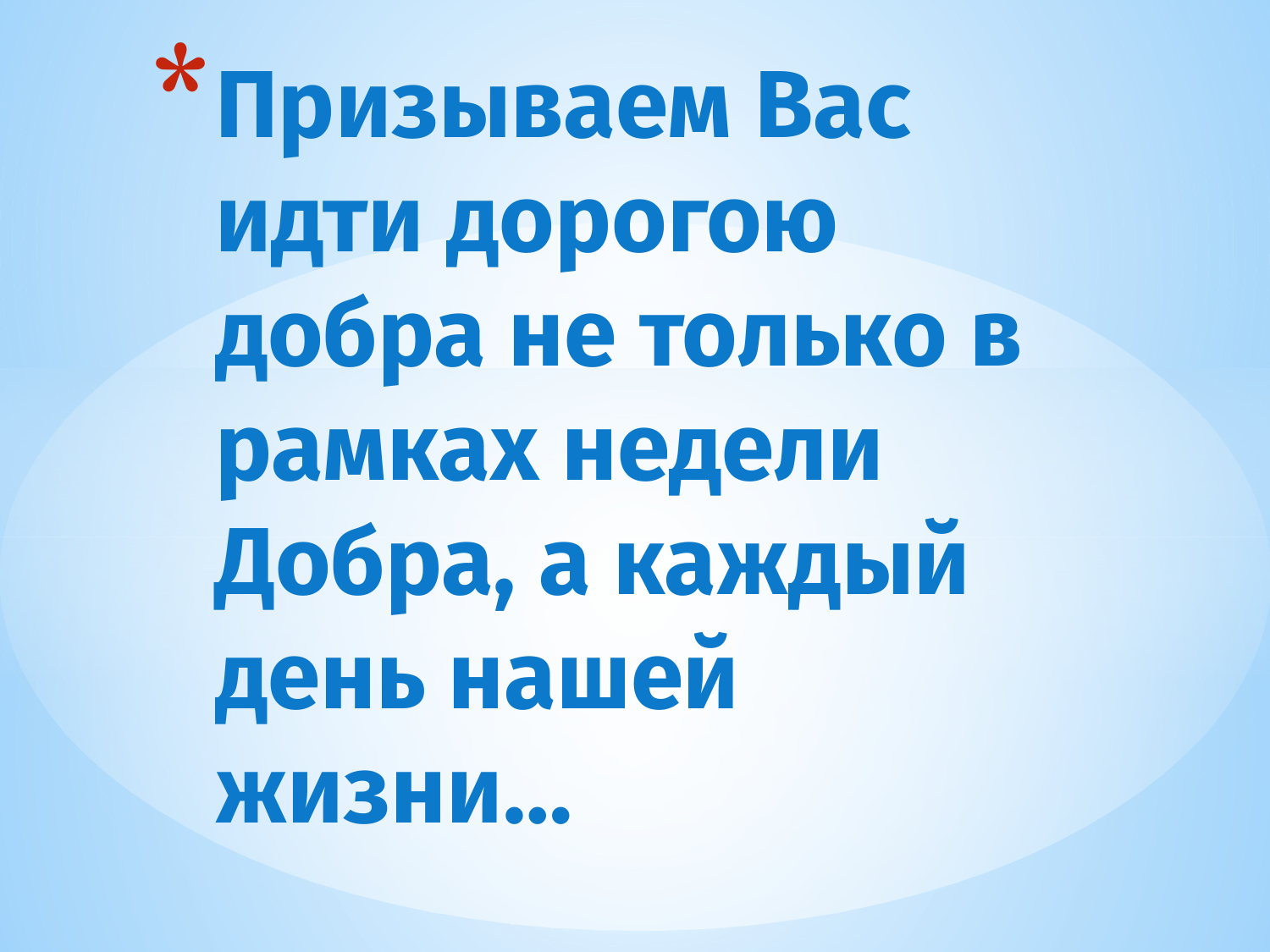

# Призываем Вас идти дорогою добра не только в рамках недели Добра, а каждый день нашей жизни…